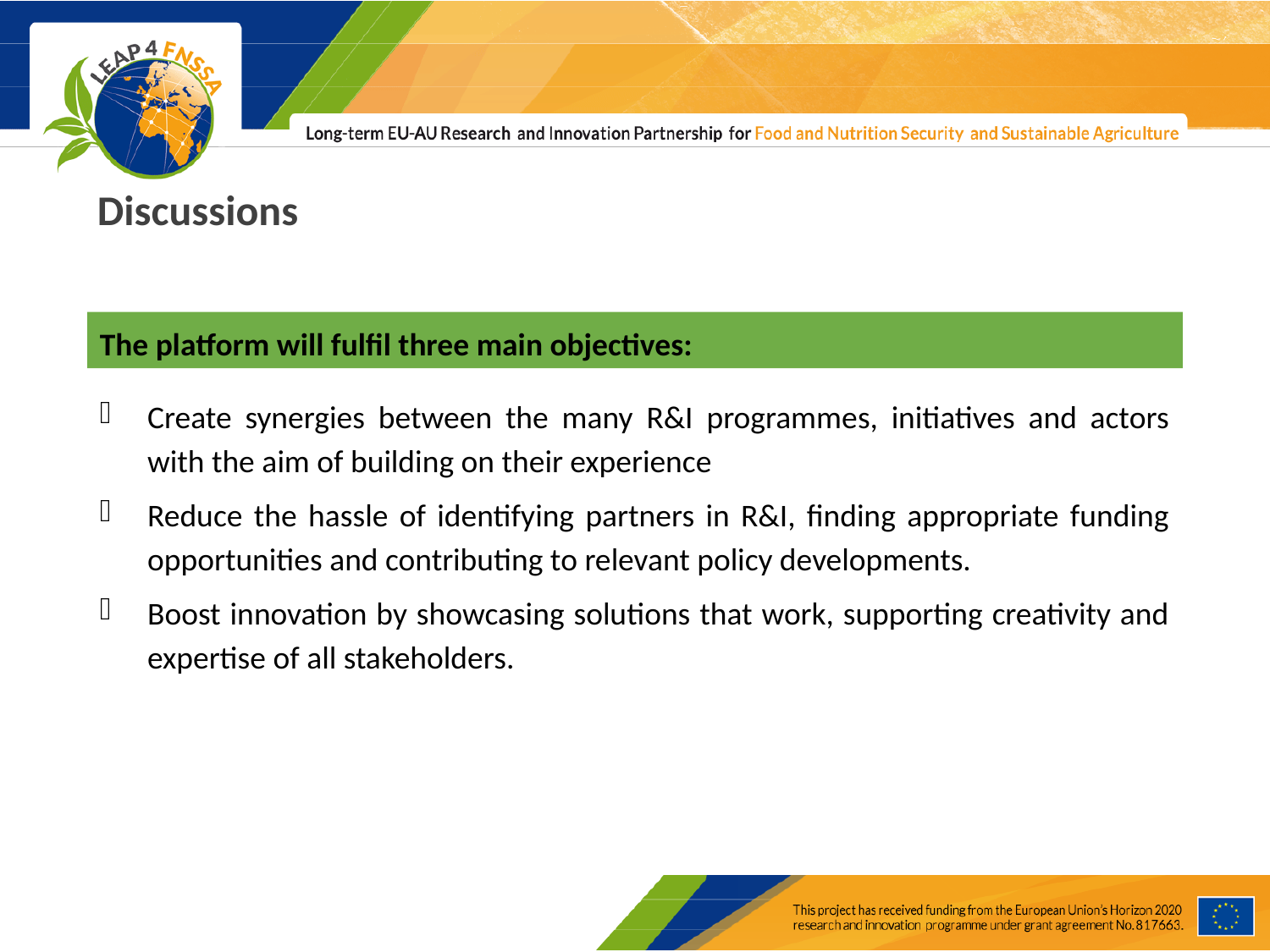

Discussions

The platform will fulfil three main objectives:
Create synergies between the many R&I programmes, initiatives and actors with the aim of building on their experience
Reduce the hassle of identifying partners in R&I, finding appropriate funding opportunities and contributing to relevant policy developments.
Boost innovation by showcasing solutions that work, supporting creativity and expertise of all stakeholders.